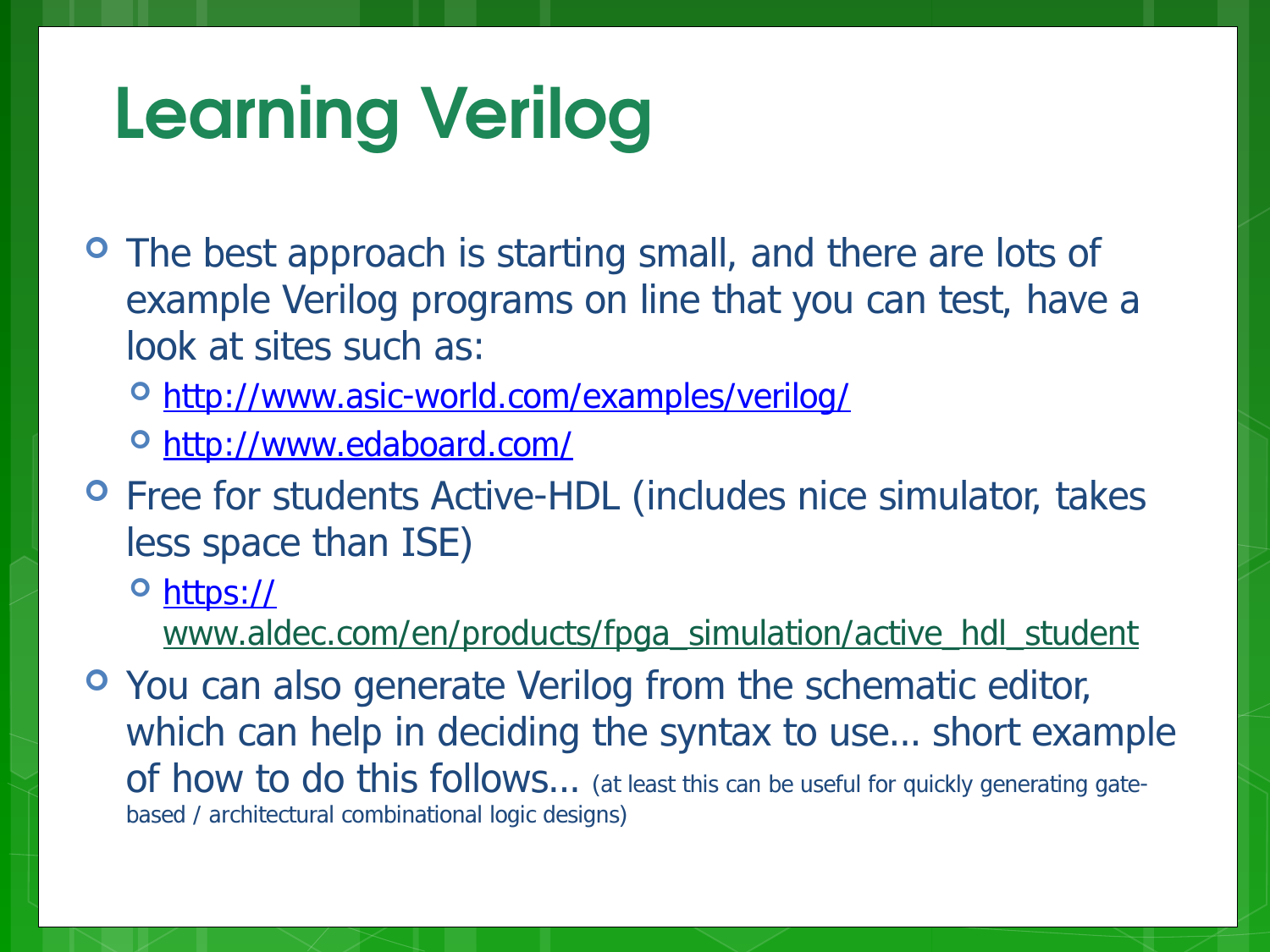

# Learning Verilog
The best approach is starting small, and there are lots of example Verilog programs on line that you can test, have a look at sites such as:
http://www.asic-world.com/examples/verilog/
http://www.edaboard.com/
Free for students Active-HDL (includes nice simulator, takes less space than ISE)
https://www.aldec.com/en/products/fpga_simulation/active_hdl_student
You can also generate Verilog from the schematic editor, which can help in deciding the syntax to use… short example of how to do this follows… (at least this can be useful for quickly generating gate-based / architectural combinational logic designs)